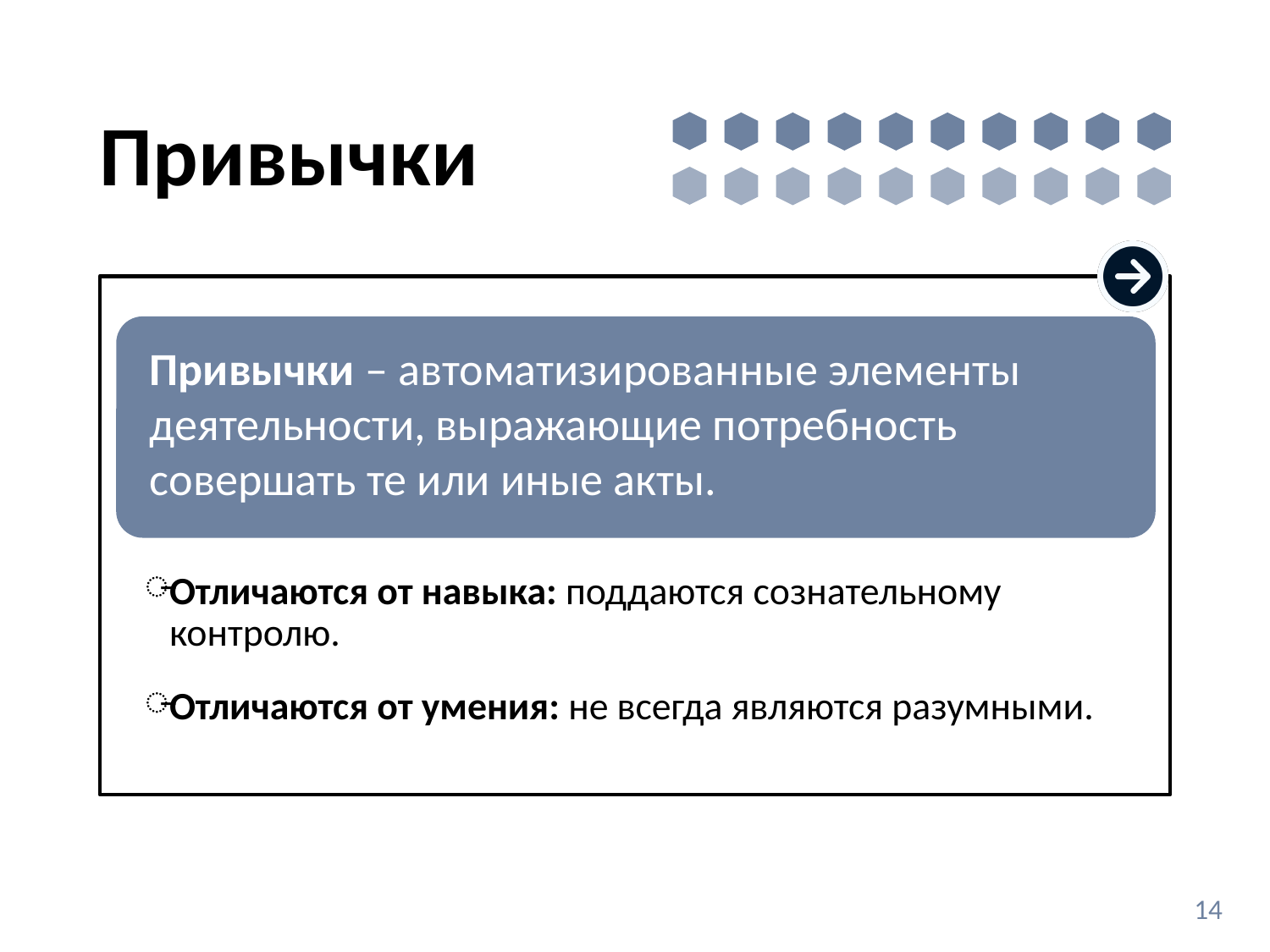

# Привычки

Отличаются от навыка: поддаются сознательному контролю.
Отличаются от умения: не всегда являются разумными.
Привычки – автоматизированные элементы деятельности, выражающие потребность совершать те или иные акты.
14